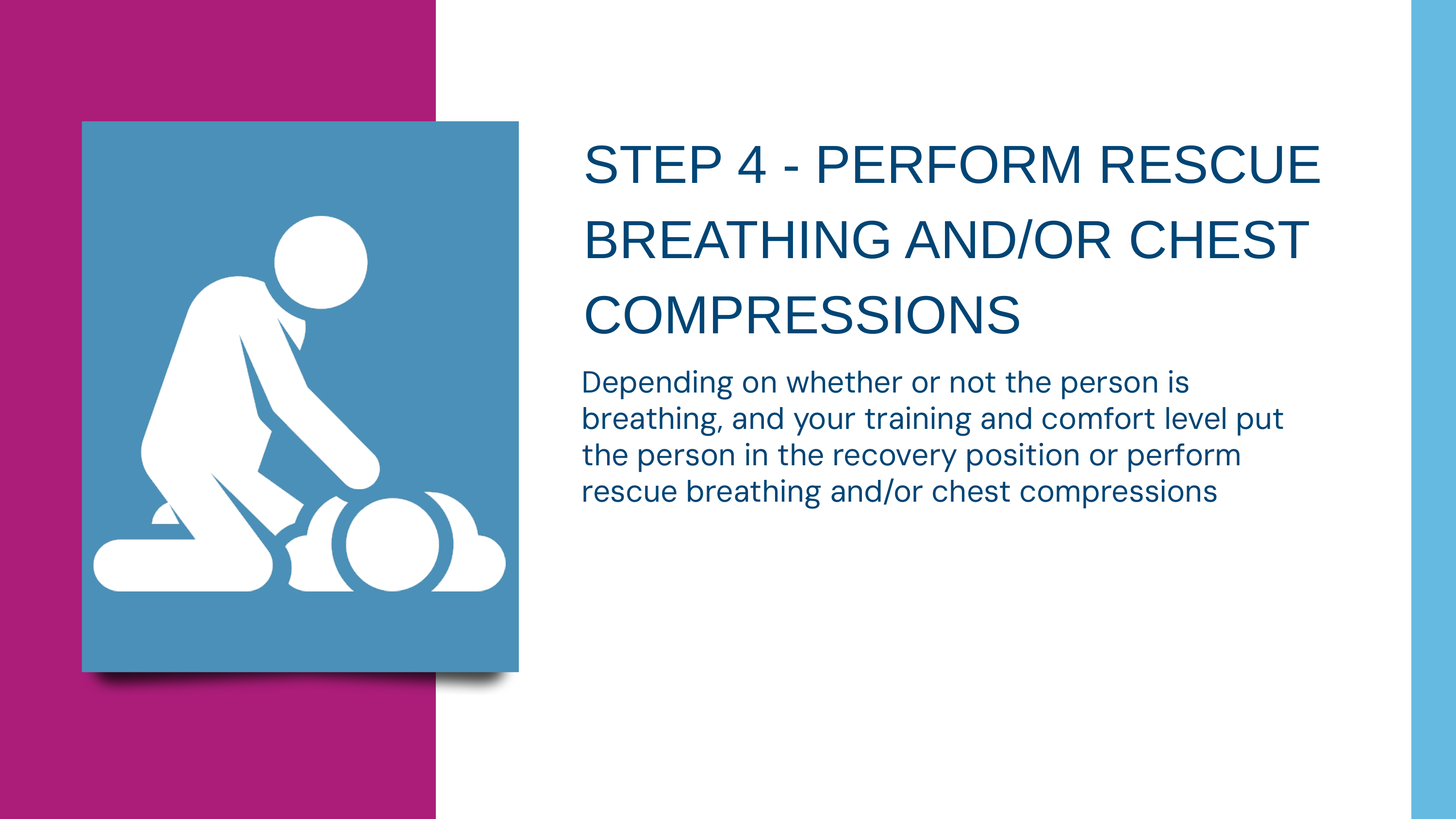

STEP 4 - PERFORM RESCUE BREATHING AND/OR CHEST COMPRESSIONS

Depending on whether or not the person is breathing, and your training and comfort level put the person in the recovery position or perform rescue breathing and/or chest compressions